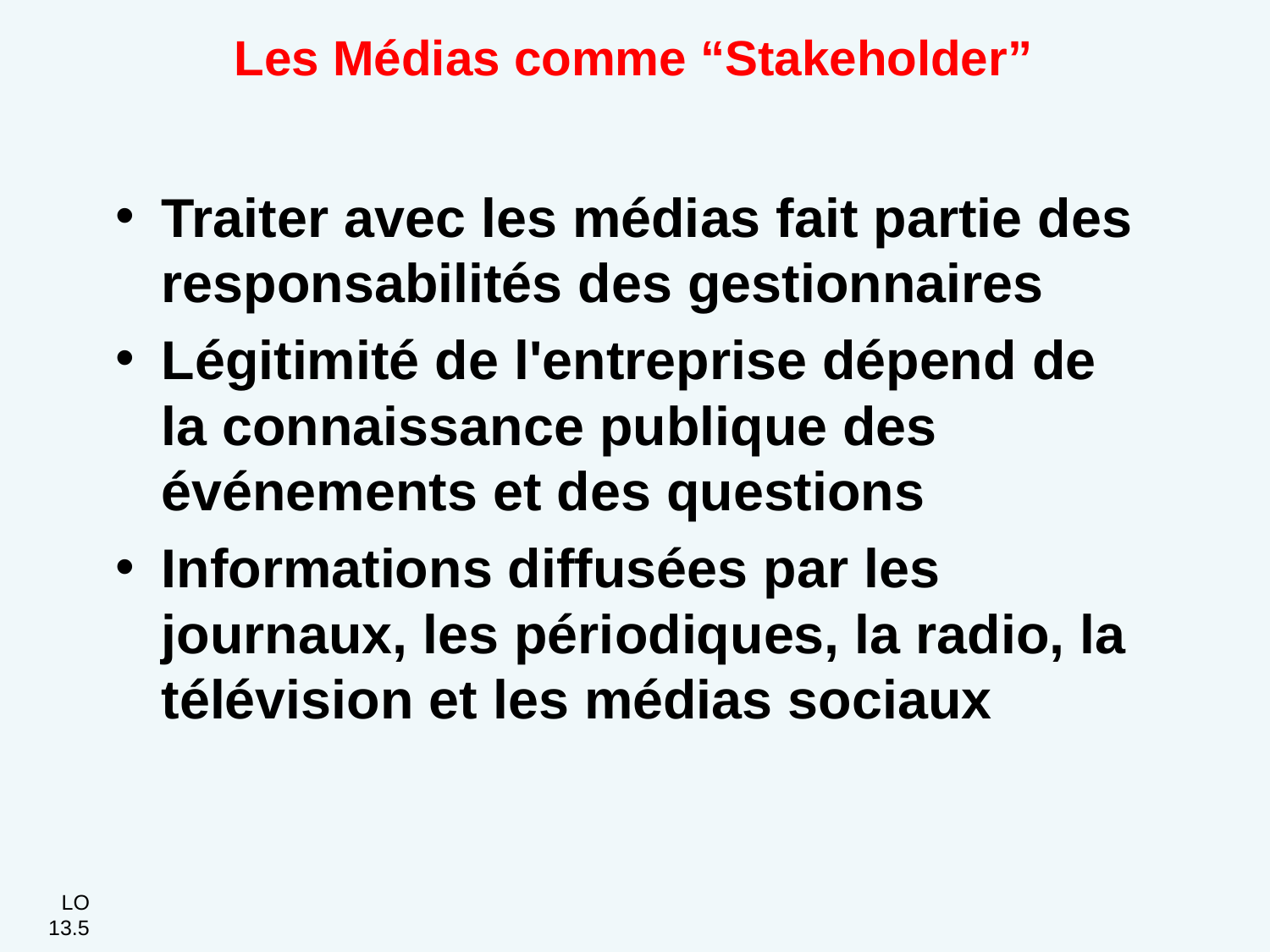

# Les Médias comme “Stakeholder”
Traiter avec les médias fait partie des responsabilités des gestionnaires
Légitimité de l'entreprise dépend de la connaissance publique des événements et des questions
Informations diffusées par les journaux, les périodiques, la radio, la télévision et les médias sociaux
LO 13.5